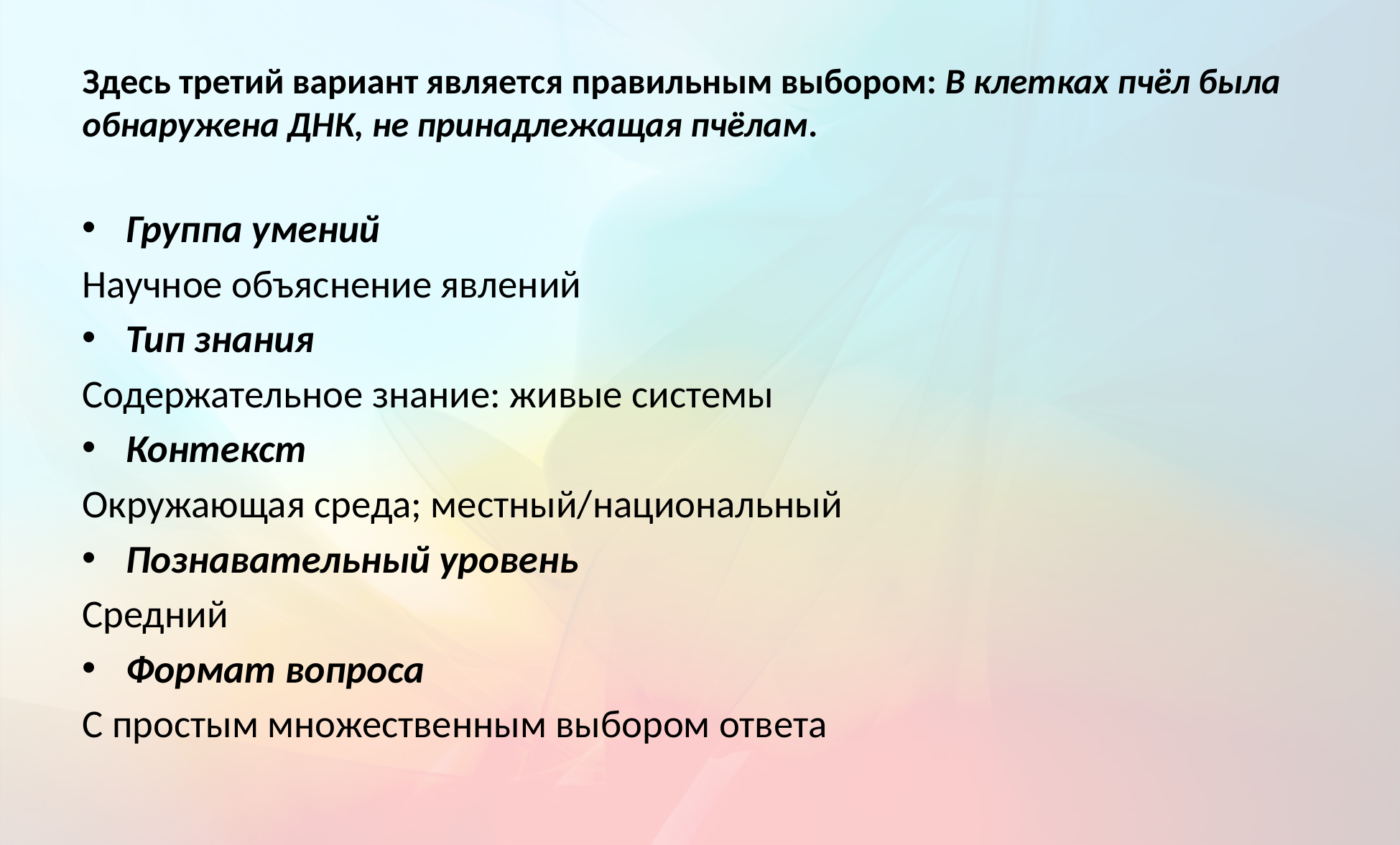

# Здесь третий вариант является правильным выбором: В клетках пчёл была обнаружена ДНК, не принадлежащая пчёлам.
Группа умений
Научное объяснение явлений
Тип знания
Содержательное знание: живые системы
Контекст
Окружающая среда; местный/национальный
Познавательный уровень
Средний
Формат вопроса
С простым множественным выбором ответа